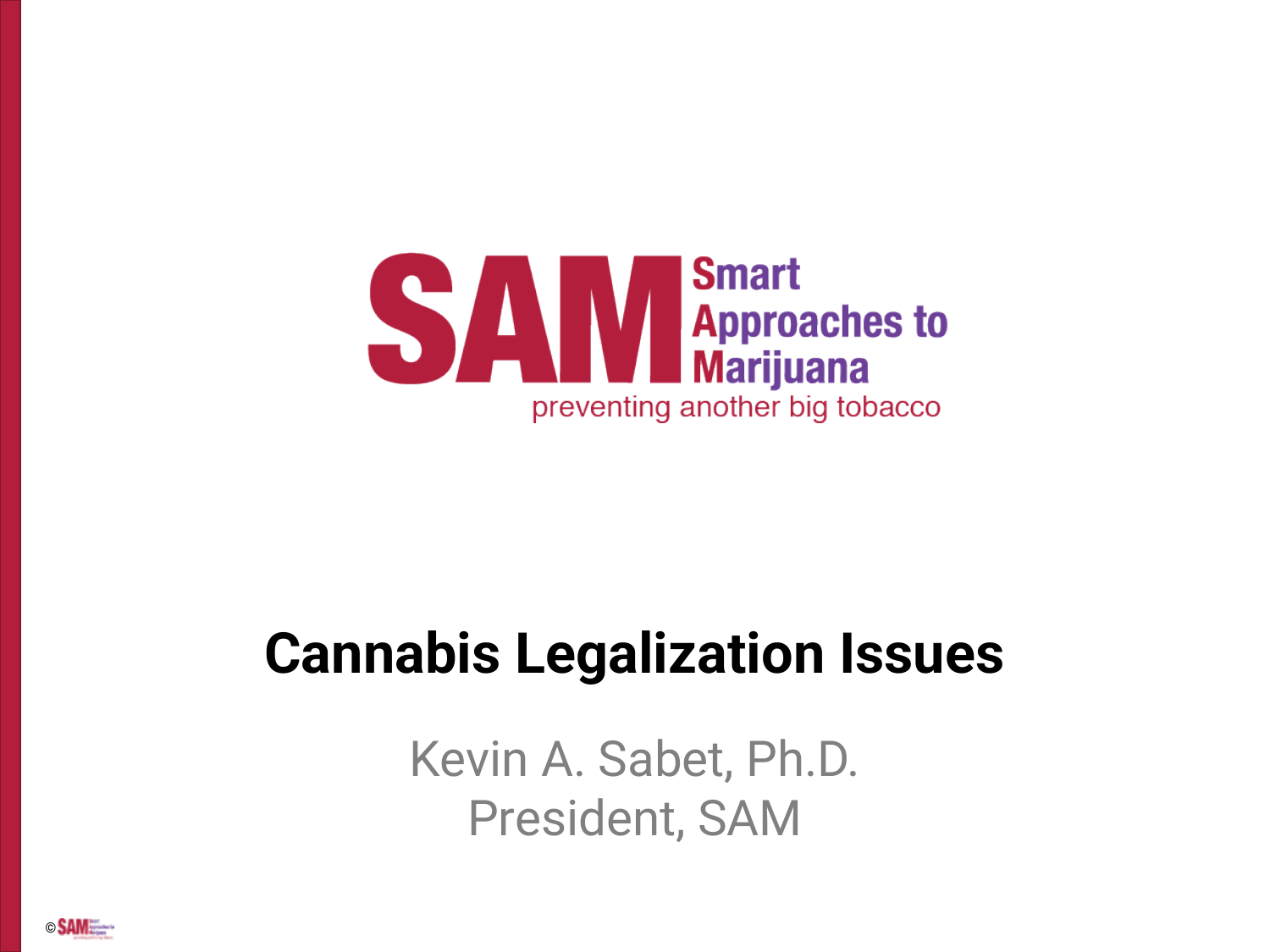

# Cannabis Legalization Issues
Kevin A. Sabet, Ph.D.
President, SAM